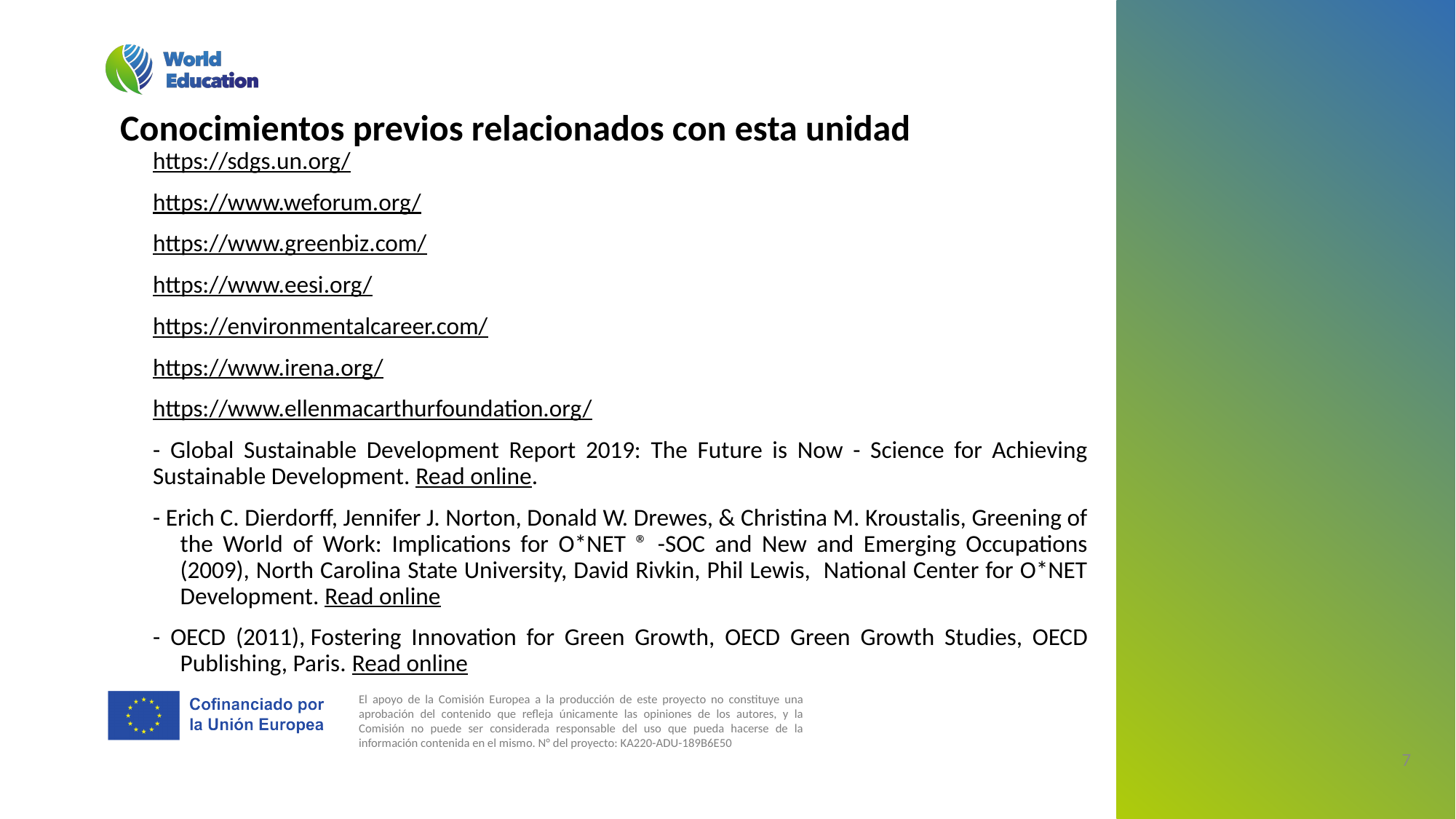

Conocimientos previos relacionados con esta unidad
https://sdgs.un.org/
https://www.weforum.org/
https://www.greenbiz.com/
https://www.eesi.org/
https://environmentalcareer.com/
https://www.irena.org/
https://www.ellenmacarthurfoundation.org/
- Global Sustainable Development Report 2019: The Future is Now - Science for Achieving Sustainable Development. Read online.
- Erich C. Dierdorff, Jennifer J. Norton, Donald W. Drewes, & Christina M. Kroustalis, Greening of the World of Work: Implications for O*NET ® -SOC and New and Emerging Occupations (2009), North Carolina State University, David Rivkin, Phil Lewis,  National Center for O*NET Development. Read online
- OECD (2011), Fostering Innovation for Green Growth, OECD Green Growth Studies, OECD Publishing, Paris. Read online

7